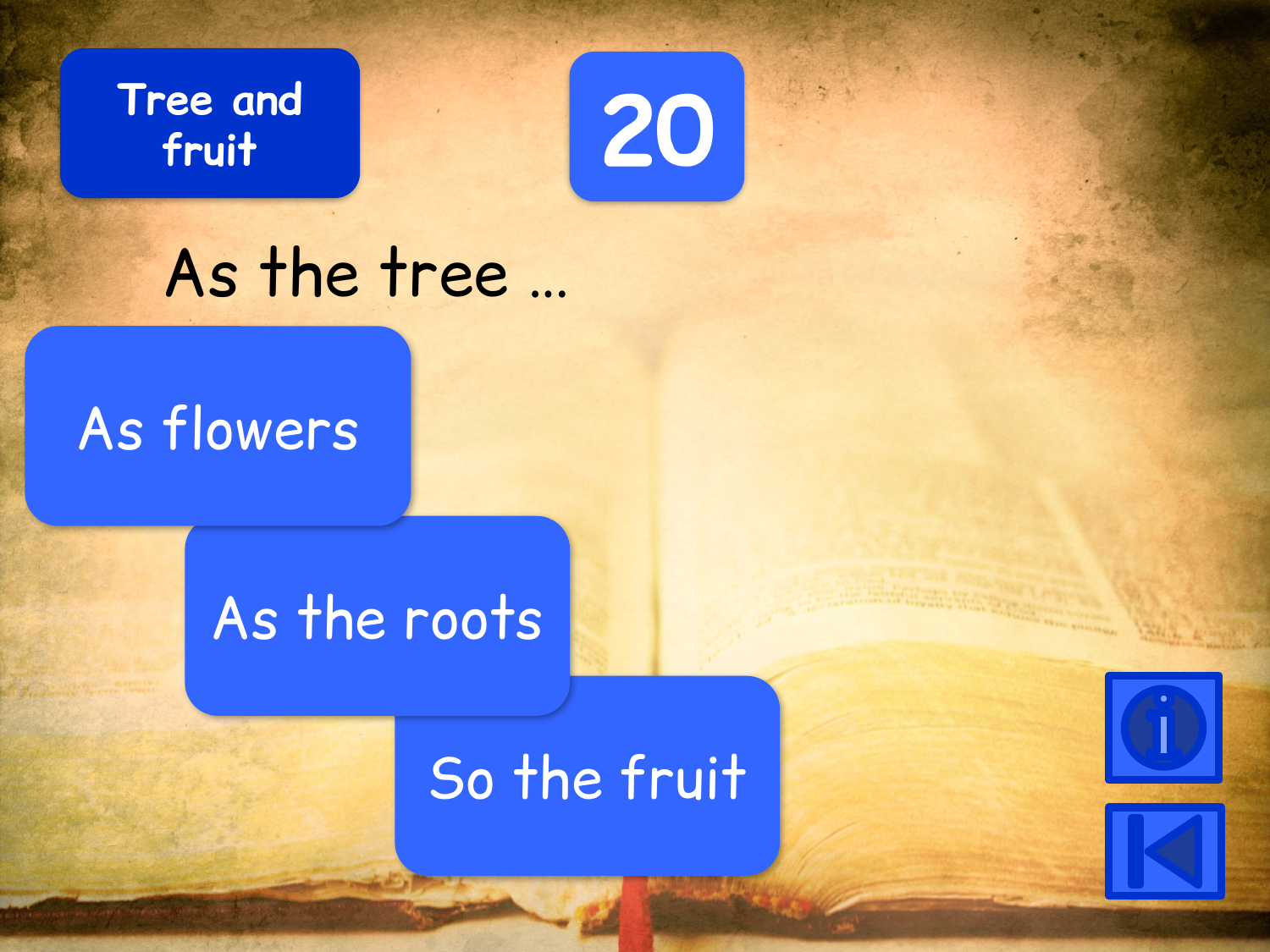

Tree and fruit
20
As the tree …
As flowers
As the roots
So the fruit